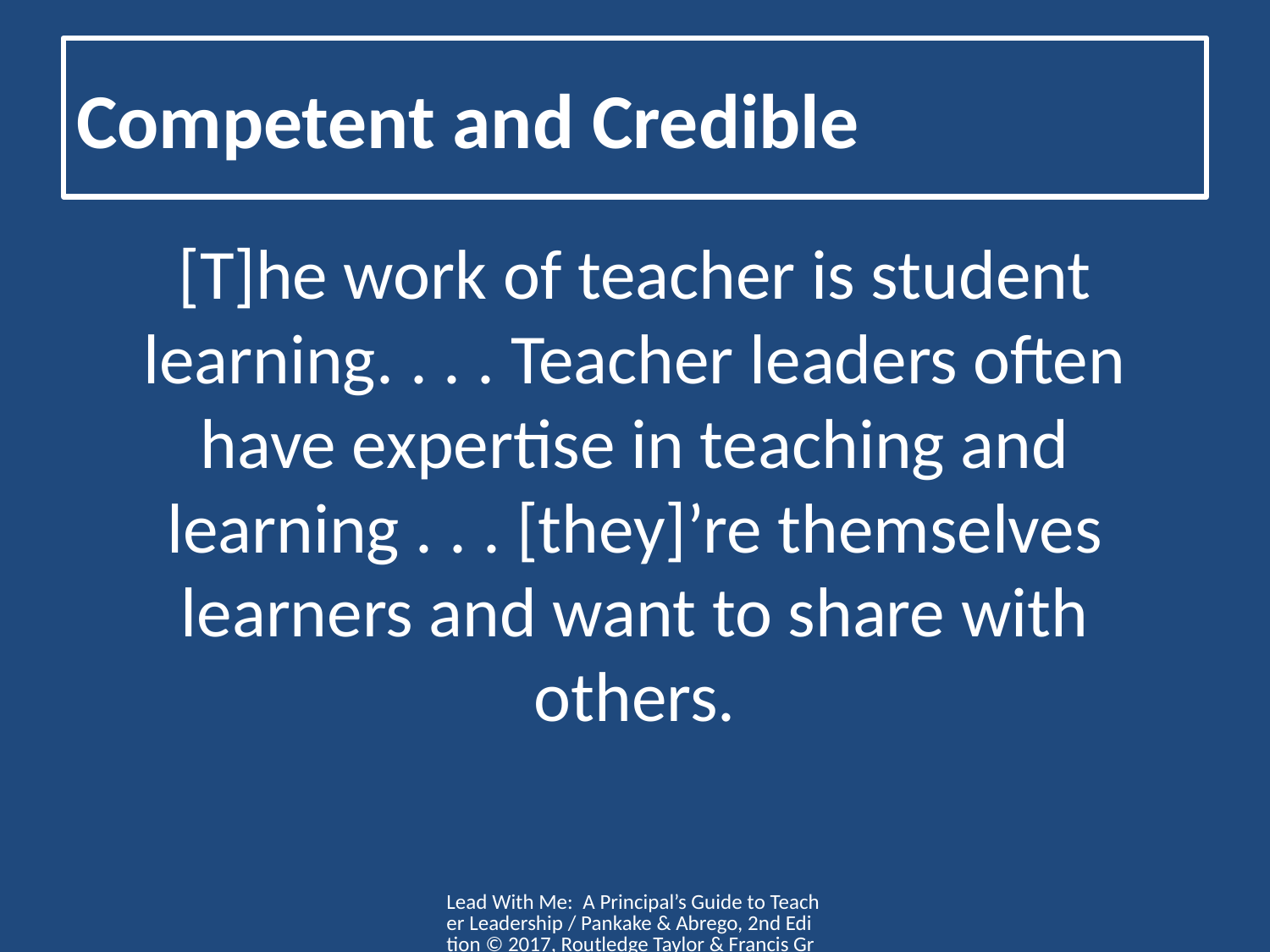

# Competent and Credible
[T]he work of teacher is student learning. . . . Teacher leaders often have expertise in teaching and learning . . . [they]’re themselves learners and want to share with others.
Lead With Me:  A Principal’s Guide to Teacher Leadership / Pankake & Abrego, 2nd Edition © 2017, Routledge Taylor & Francis Group